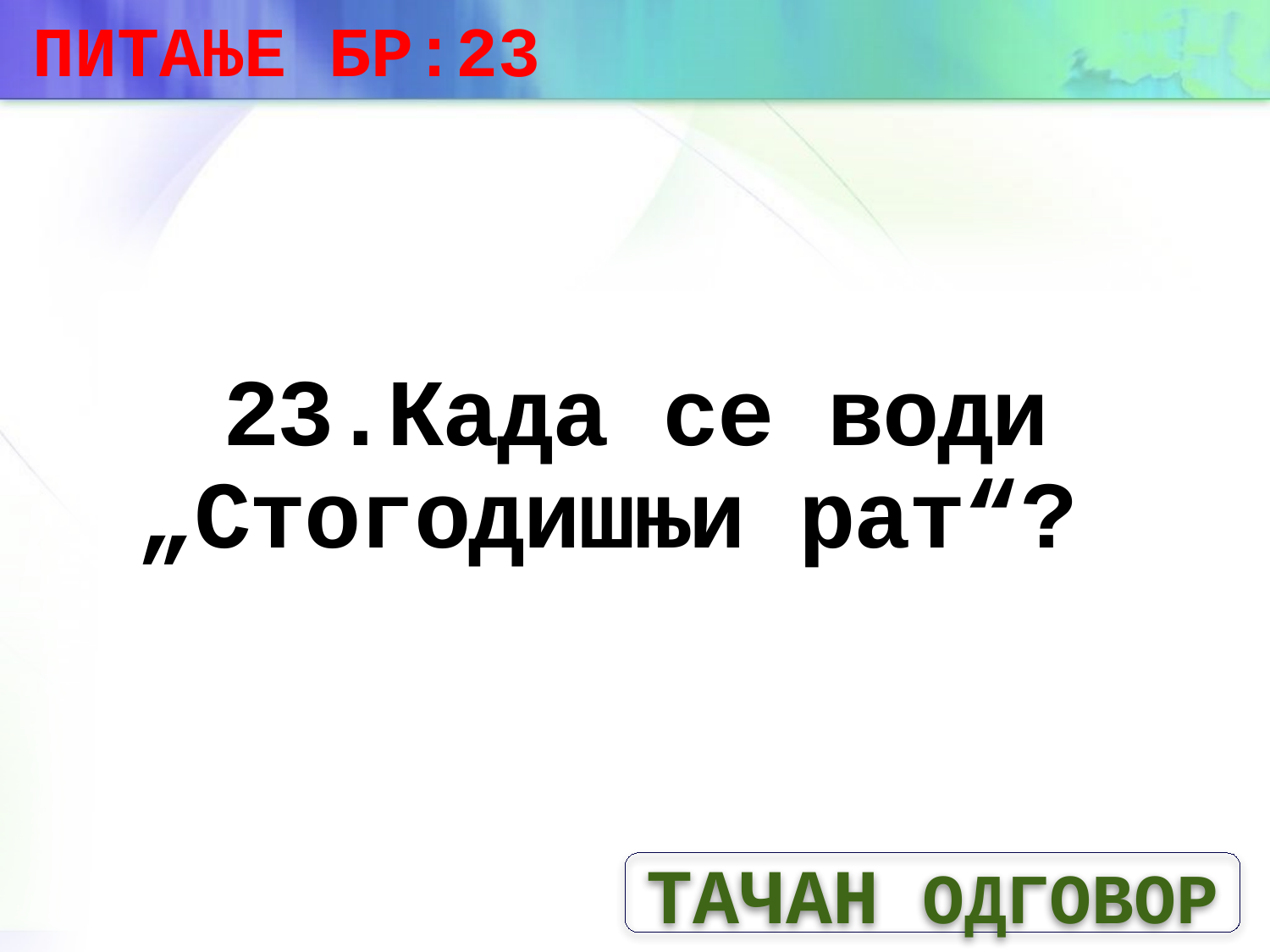

ПИТАЊЕ БР:23
# 23.Када се води „Стогодишњи рат“?
ТАЧАН ОДГОВОР